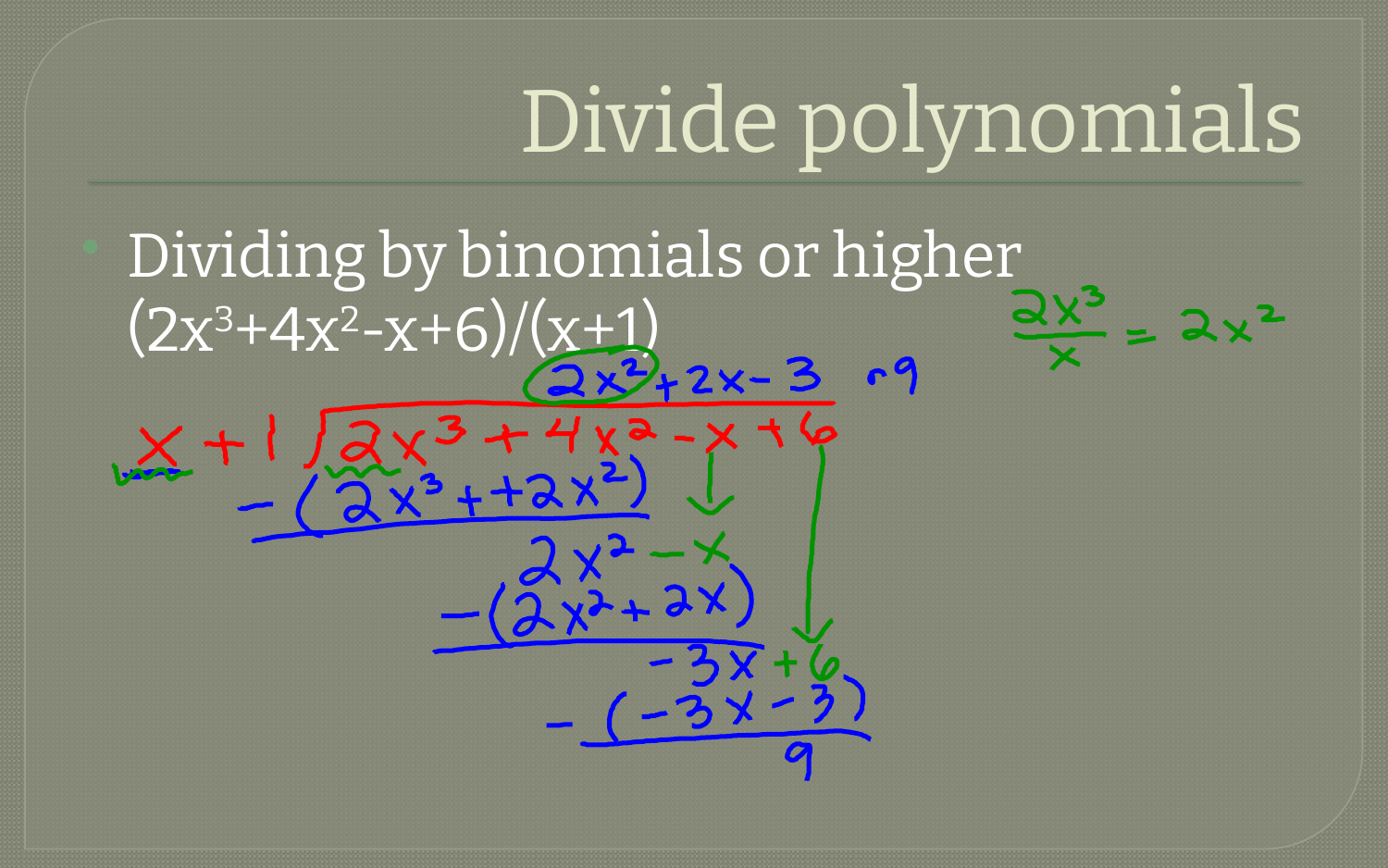

# Divide polynomials
Dividing by binomials or higher
	(2x3+4x2-x+6)/(x+1)